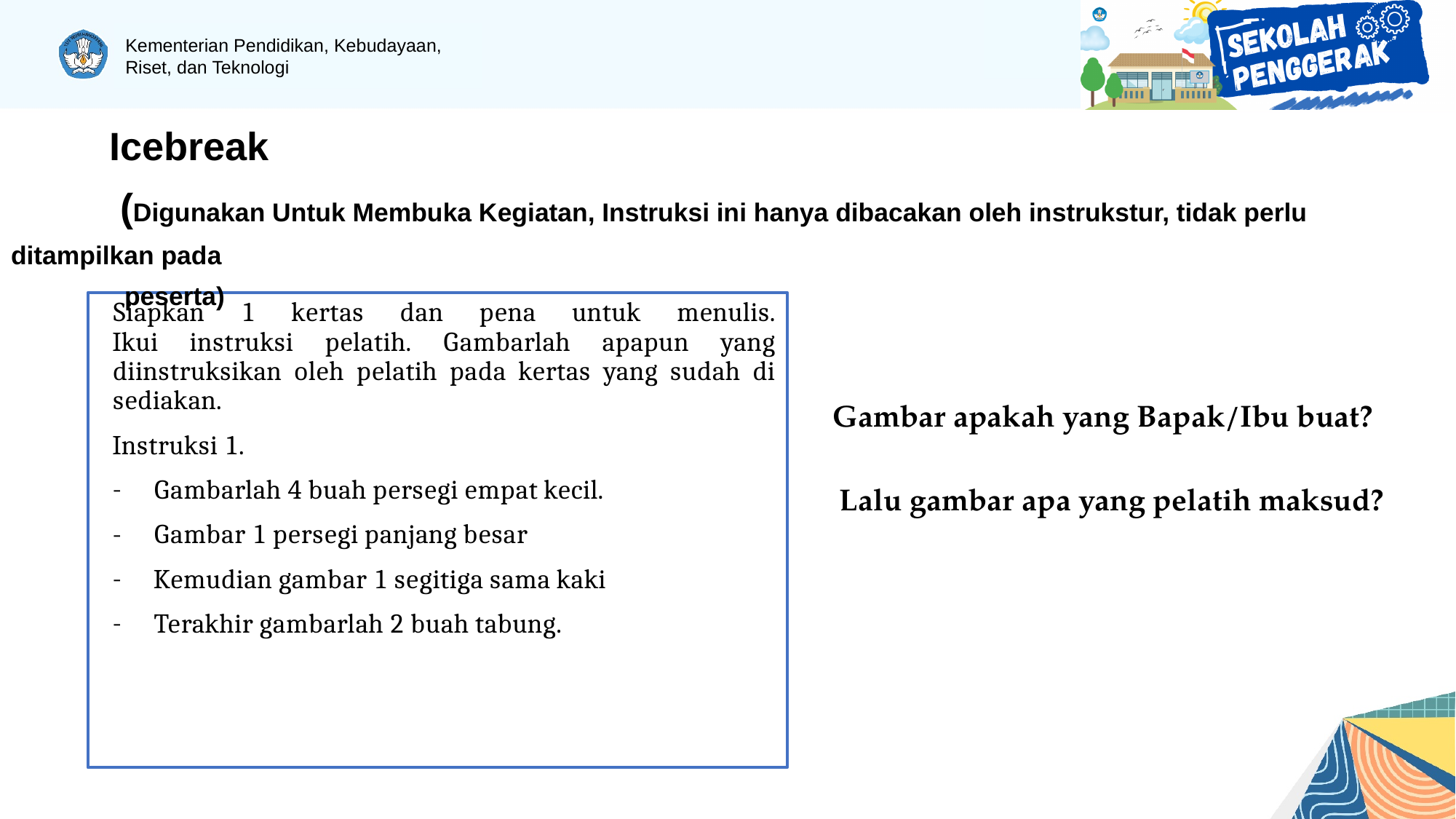

Icebreak
          (Digunakan Untuk Membuka Kegiatan, Instruksi ini hanya dibacakan oleh instrukstur, tidak perlu ditampilkan pada
                peserta)
Siapkan 1 kertas dan pena untuk menulis.
Ikui instruksi pelatih. Gambarlah apapun yang diinstruksikan oleh pelatih pada kertas yang sudah di sediakan.
Instruksi 1.
Gambarlah 4 buah persegi empat kecil.
Gambar 1 persegi panjang besar
Kemudian gambar 1 segitiga sama kaki
Terakhir gambarlah 2 buah tabung.

Gambar apakah yang Bapak/Ibu buat?
Lalu gambar apa yang pelatih maksud?
Gambar yang dimaksud adalah gambar